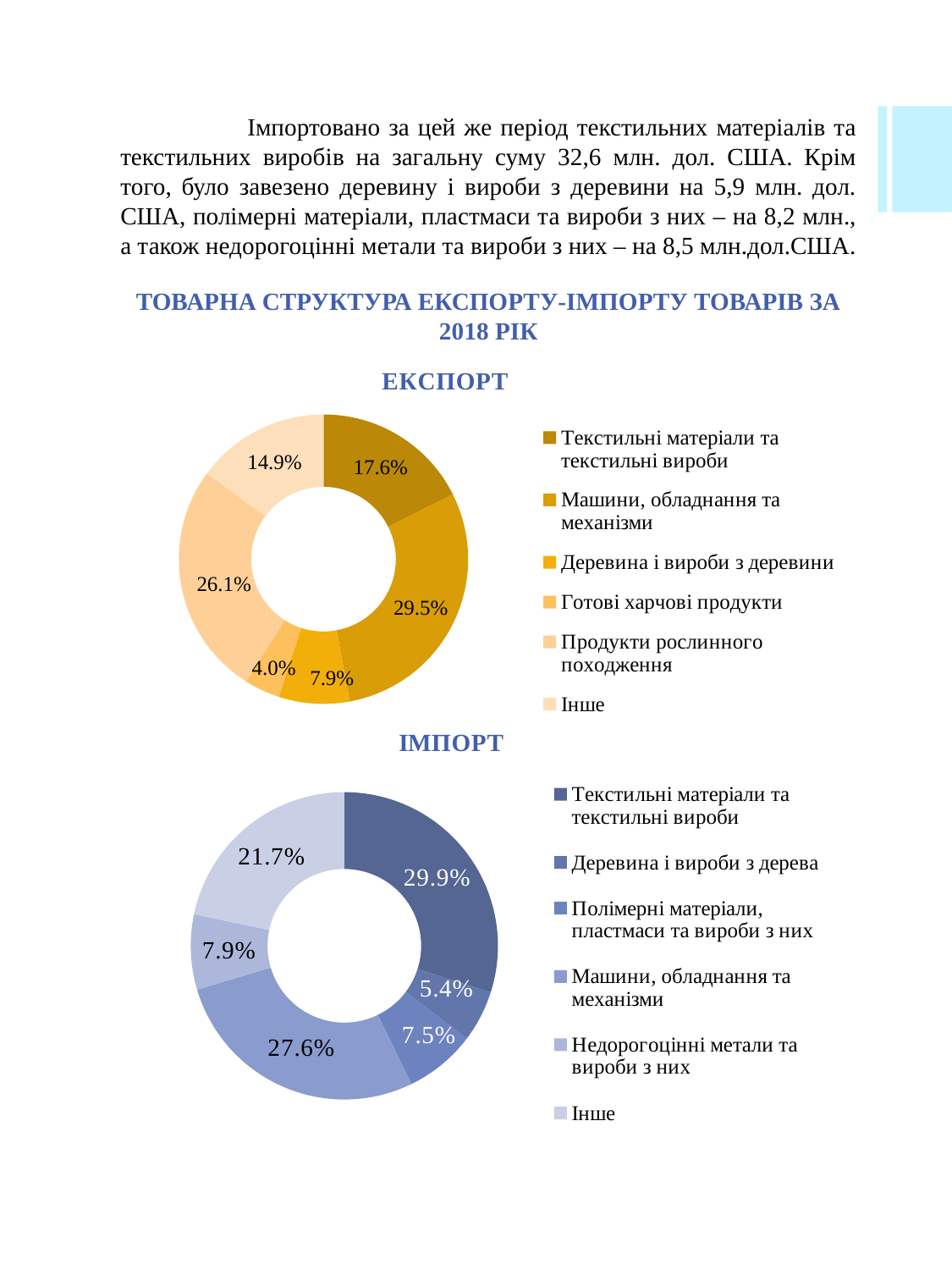

Імпортовано за цей же період текстильних матеріалів та текстильних виробів на загальну суму 32,6 млн. дол. США. Крім того, було завезено деревину і вироби з деревини на 5,9 млн. дол. США, полімерні матеріали, пластмаси та вироби з них – на 8,2 млн., а також недорогоцінні метали та вироби з них – на 8,5 млн.дол.США.
# ТОВАРНА СТРУКТУРА ЕКСПОРТУ-ІМПОРТУ ТОВАРІВ ЗА 2018 РІК

### Chart: ЕКСПОРТ

| Category | Експорт |
|---|---|
| Текстильні матеріали та текстильні вироби | 0.17600000000000018 |
| Машини, обладнання та механізми | 0.2950000000000003 |
| Деревина і вироби з деревини | 0.0790000000000001 |
| Готові харчові продукти | 0.04000000000000002 |
| Продукти рослинного походження | 0.261 |
| Інше | 0.1490000000000002 |

### Chart: ІМПОРТ

| Category | Імпорт |
|---|---|
| Текстильні матеріали та текстильні вироби | 0.2990000000000003 |
| Деревина і вироби з дерева | 0.054 |
| Полімерні матеріали, пластмаси та вироби з них | 0.07500000000000001 |
| Машини, обладнання та механізми | 0.276 |
| Недорогоцінні метали та вироби з них  | 0.0790000000000001 |
| Інше | 0.2170000000000002 |